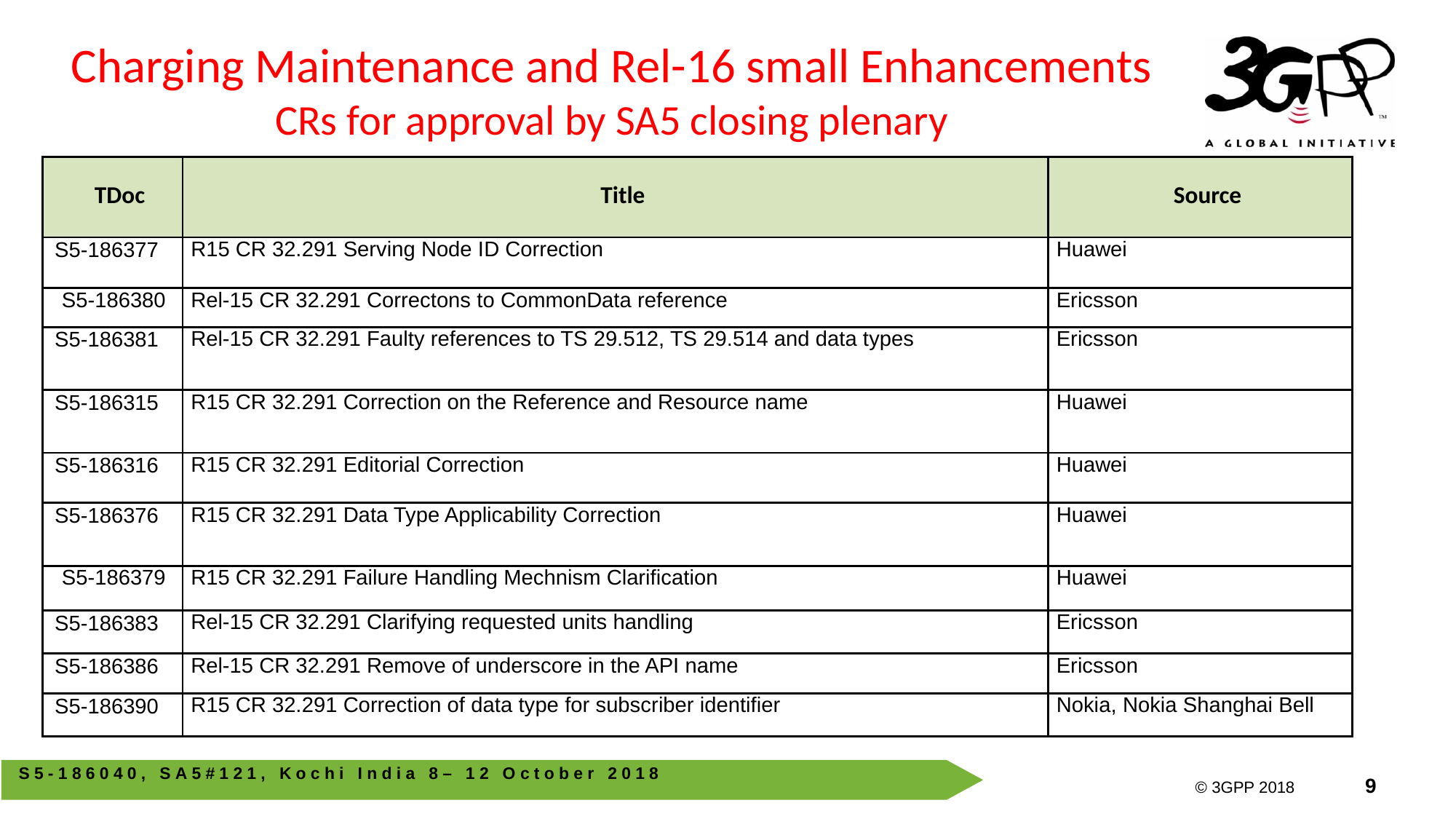

Charging Maintenance and Rel-16 small Enhancements CRs for approval by SA5 closing plenary
| TDoc | Title | Source |
| --- | --- | --- |
| S5-186377 | R15 CR 32.291 Serving Node ID Correction | Huawei |
| S5-186380 | Rel-15 CR 32.291 Correctons to CommonData reference | Ericsson |
| S5-186381 | Rel-15 CR 32.291 Faulty references to TS 29.512, TS 29.514 and data types | Ericsson |
| S5-186315 | R15 CR 32.291 Correction on the Reference and Resource name | Huawei |
| S5-186316 | R15 CR 32.291 Editorial Correction | Huawei |
| S5-186376 | R15 CR 32.291 Data Type Applicability Correction | Huawei |
| S5-186379 | R15 CR 32.291 Failure Handling Mechnism Clarification | Huawei |
| S5-186383 | Rel-15 CR 32.291 Clarifying requested units handling | Ericsson |
| S5-186386 | Rel-15 CR 32.291 Remove of underscore in the API name | Ericsson |
| S5-186390 | R15 CR 32.291 Correction of data type for subscriber identifier | Nokia, Nokia Shanghai Bell |